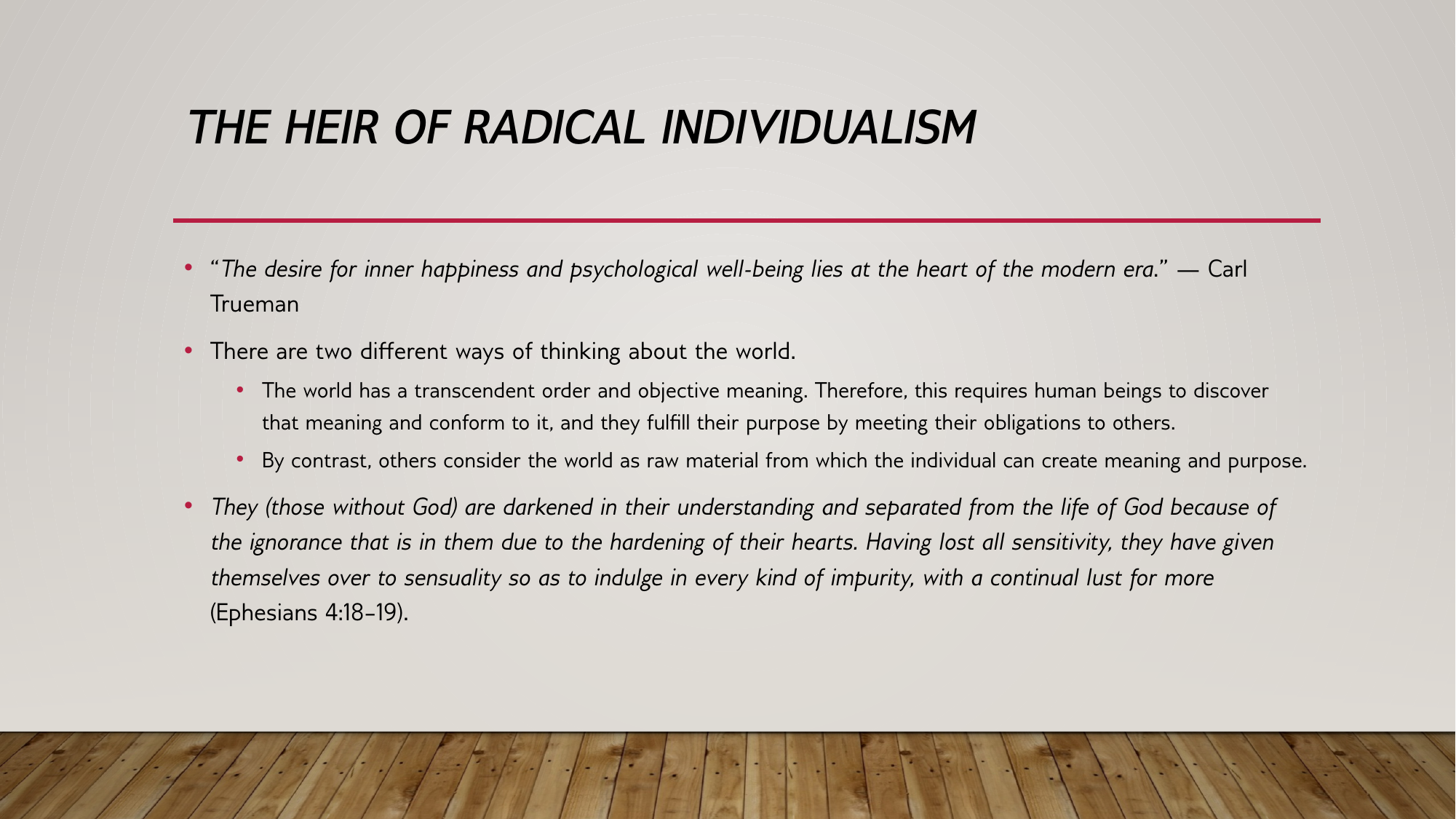

# The Heir of Radical Individualism
“The desire for inner happiness and psychological well-being lies at the heart of the modern era.” — Carl Trueman
There are two different ways of thinking about the world.
The world has a transcendent order and objective meaning. Therefore, this requires human beings to discover that meaning and conform to it, and they fulfill their purpose by meeting their obligations to others.
By contrast, others consider the world as raw material from which the individual can create meaning and purpose.
They (those without God) are darkened in their understanding and separated from the life of God because of the ignorance that is in them due to the hardening of their hearts. Having lost all sensitivity, they have given themselves over to sensuality so as to indulge in every kind of impurity, with a continual lust for more (Ephesians 4:18–19).